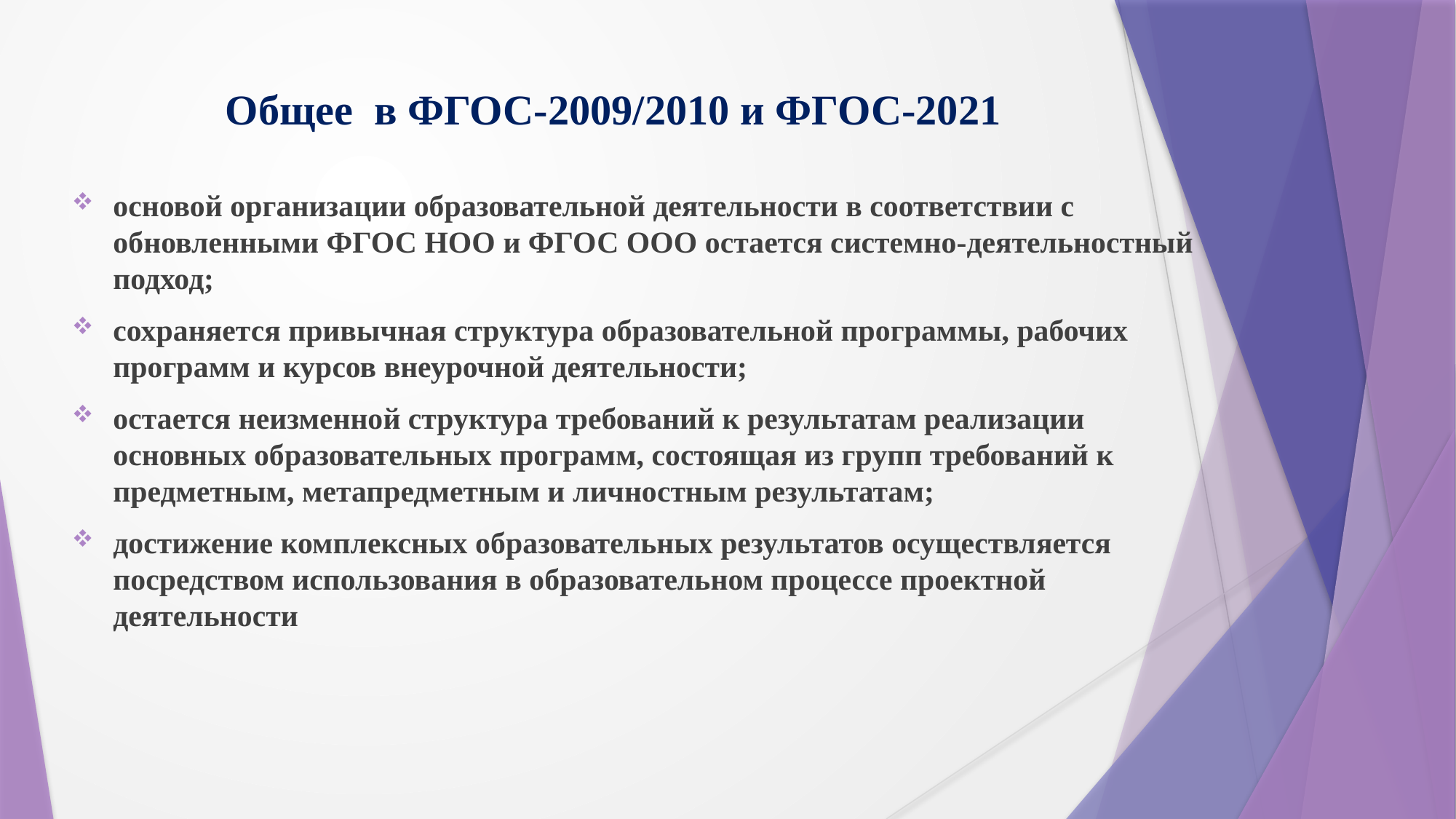

# Общее  в ФГОС-2009/2010 и ФГОС-2021
основой организации образовательной деятельности в соответствии с обновленными ФГОС НОО и ФГОС ООО остается системно-деятельностный подход;
сохраняется привычная структура образовательной программы, рабочих программ и курсов внеурочной деятельности;
остается неизменной структура требований к результатам реализации основных образовательных программ, состоящая из групп требований к предметным, метапредметным и личностным результатам;
достижение комплексных образовательных результатов осуществляется посредством использования в образовательном процессе проектной деятельности